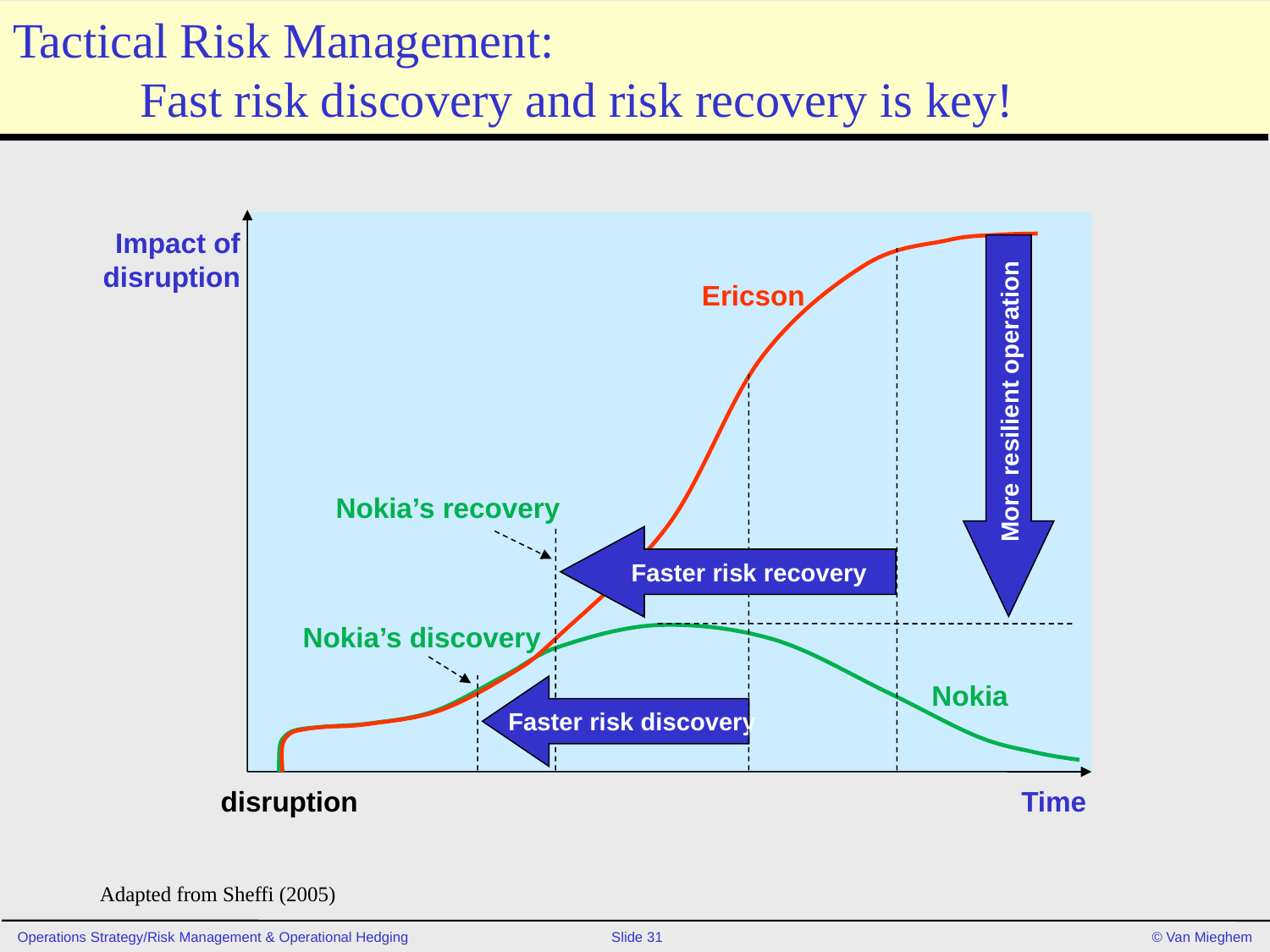

# Tactical Risk Management: Fast risk discovery and risk recovery is key!

Impact of
disruption

Ericson

More resilient operation
Nokia’s recovery

Faster risk recovery

Nokia’s discovery

Nokia

Faster risk discovery

disruption
Time
Adapted from Sheffi (2005)